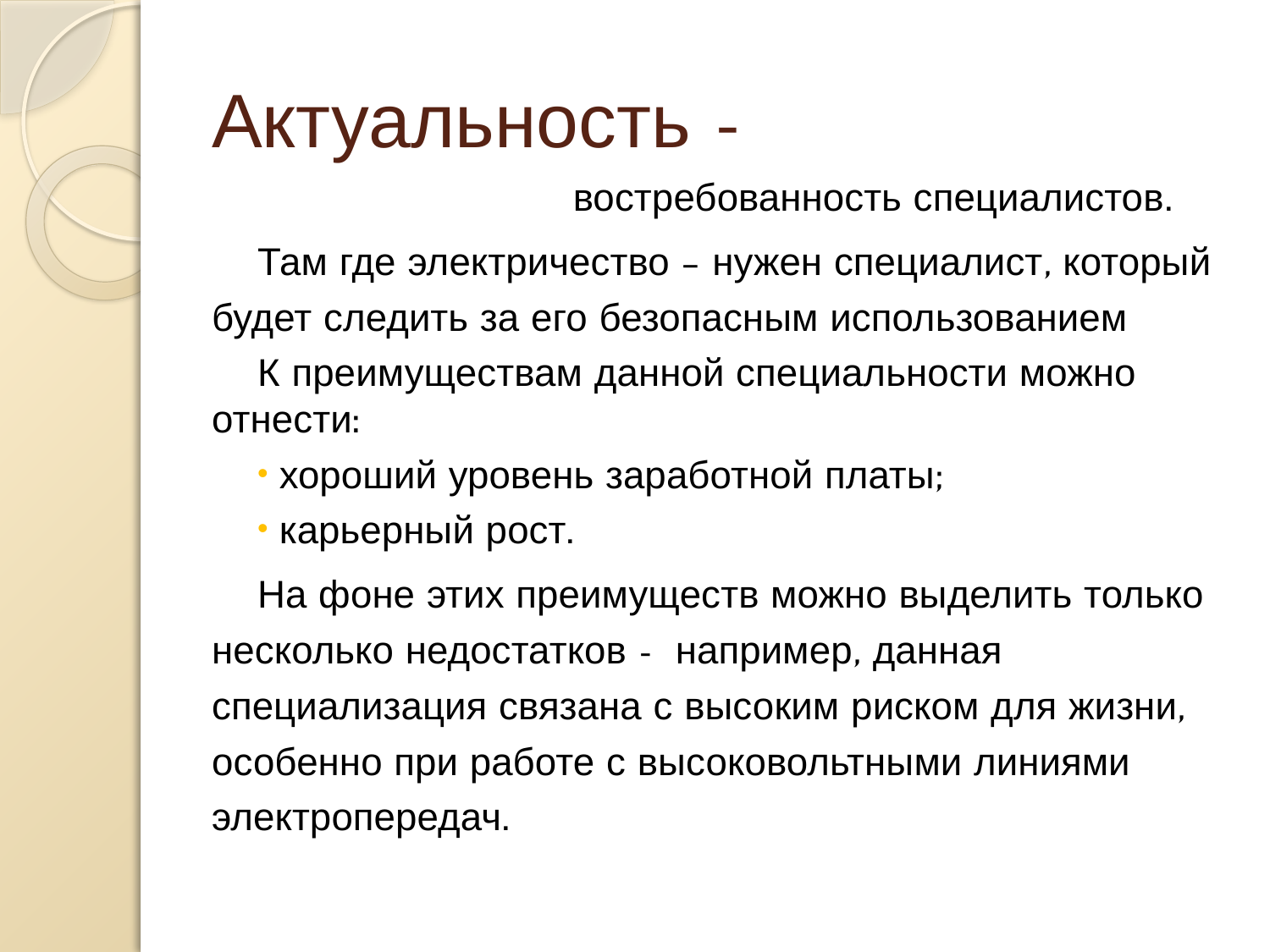

# Актуальность -
востребованность специалистов.
Там где электричество – нужен специалист, который будет следить за его безопасным использованием
К преимуществам данной специальности можно отнести:
хороший уровень заработной платы;
карьерный рост.
На фоне этих преимуществ можно выделить только несколько недостатков -  например, данная специализация связана с высоким риском для жизни, особенно при работе с высоковольтными линиями электропередач.